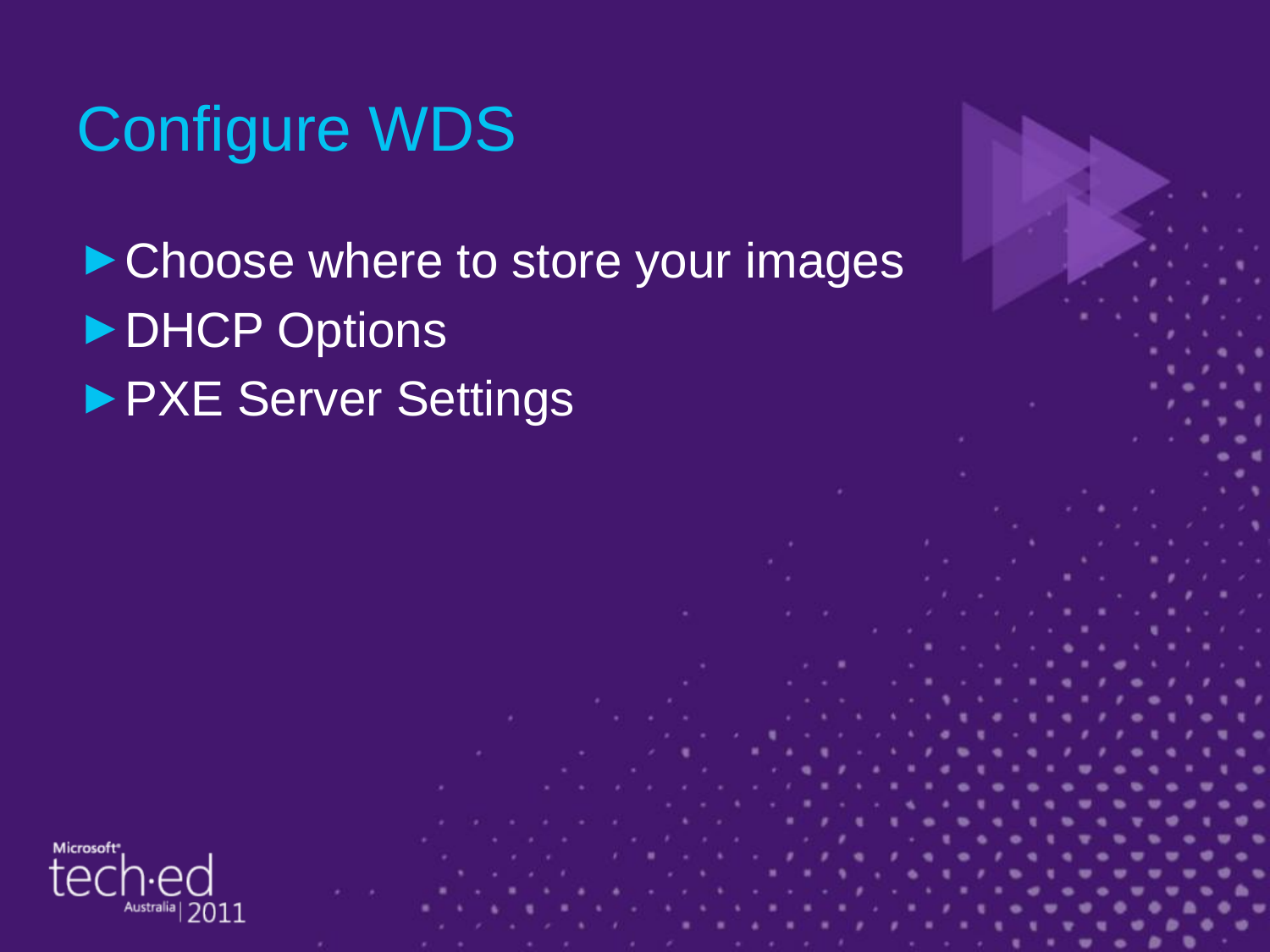

# Configure WDS
Choose where to store your images
DHCP Options
PXE Server Settings